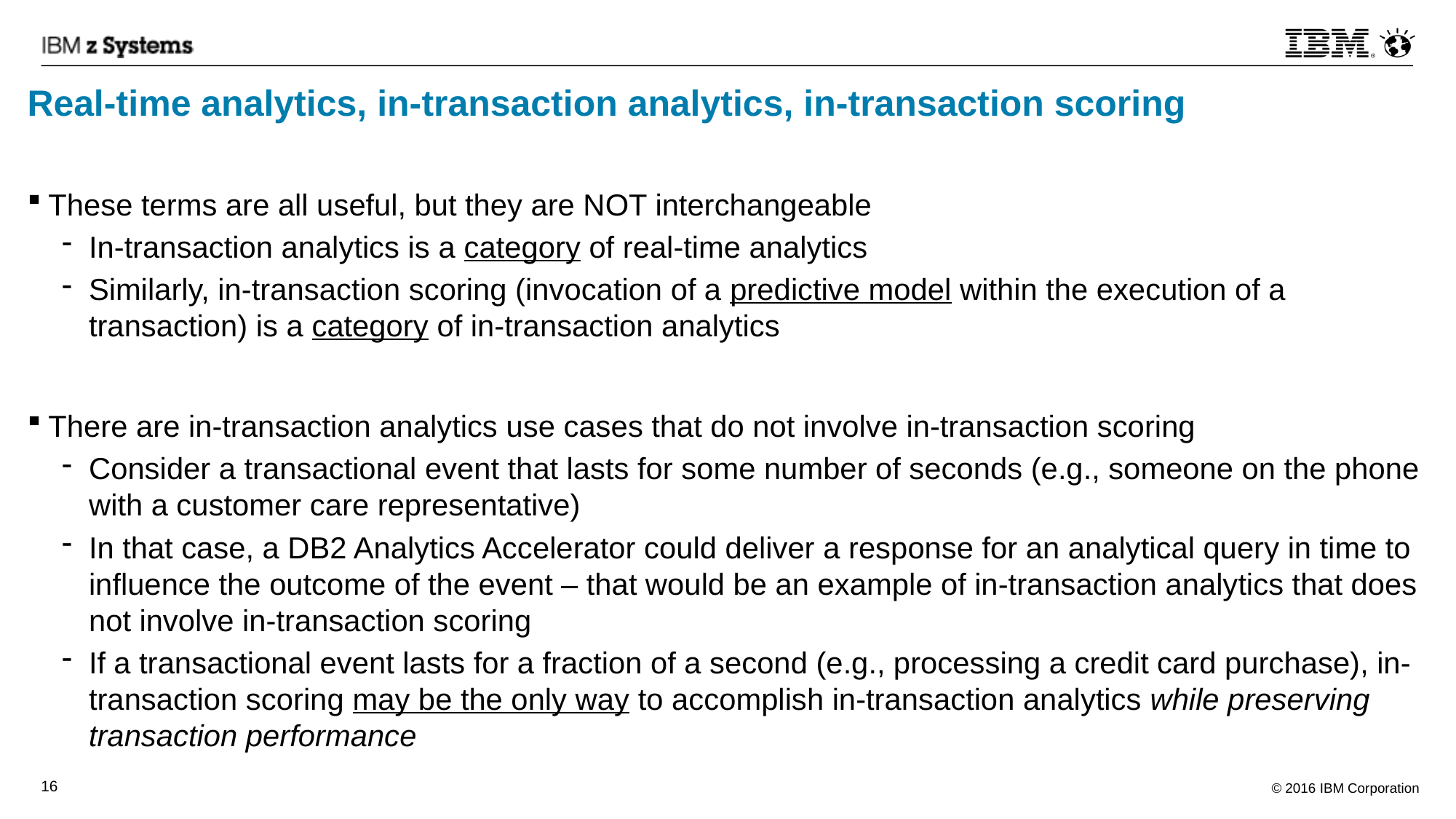

# Real-time analytics, in-transaction analytics, in-transaction scoring
These terms are all useful, but they are NOT interchangeable
In-transaction analytics is a category of real-time analytics
Similarly, in-transaction scoring (invocation of a predictive model within the execution of a transaction) is a category of in-transaction analytics

There are in-transaction analytics use cases that do not involve in-transaction scoring
Consider a transactional event that lasts for some number of seconds (e.g., someone on the phone with a customer care representative)
In that case, a DB2 Analytics Accelerator could deliver a response for an analytical query in time to influence the outcome of the event – that would be an example of in-transaction analytics that does not involve in-transaction scoring
If a transactional event lasts for a fraction of a second (e.g., processing a credit card purchase), in-transaction scoring may be the only way to accomplish in-transaction analytics while preserving transaction performance